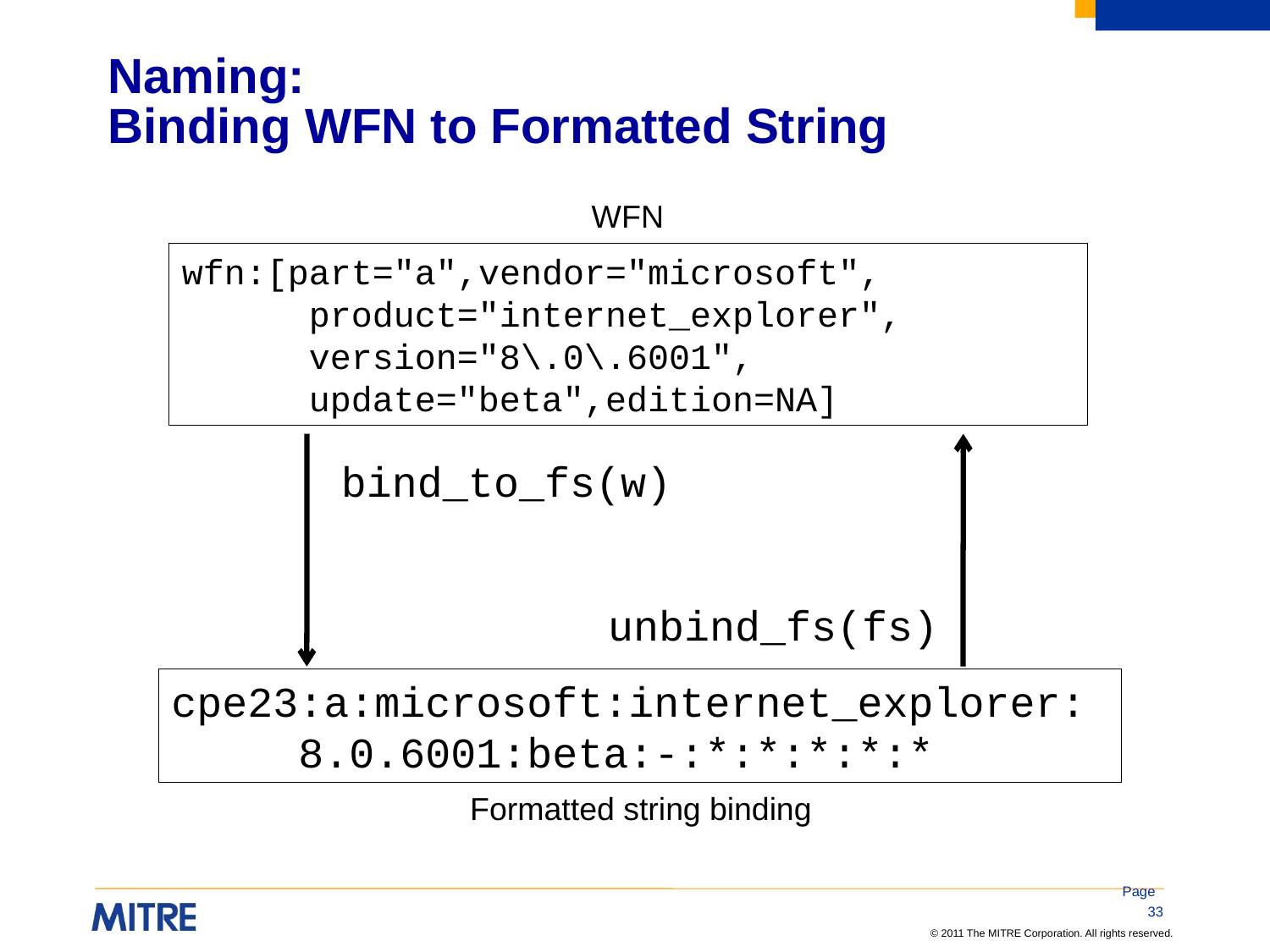

# Naming: Binding WFN to Formatted String
WFN
wfn:[part="a",vendor="microsoft",
	product="internet_explorer",
	version="8\.0\.6001",
	update="beta",edition=NA]
bind_to_fs(w)
unbind_fs(fs)
cpe23:a:microsoft:internet_explorer:
	8.0.6001:beta:-:*:*:*:*:*
Formatted string binding
Page  33